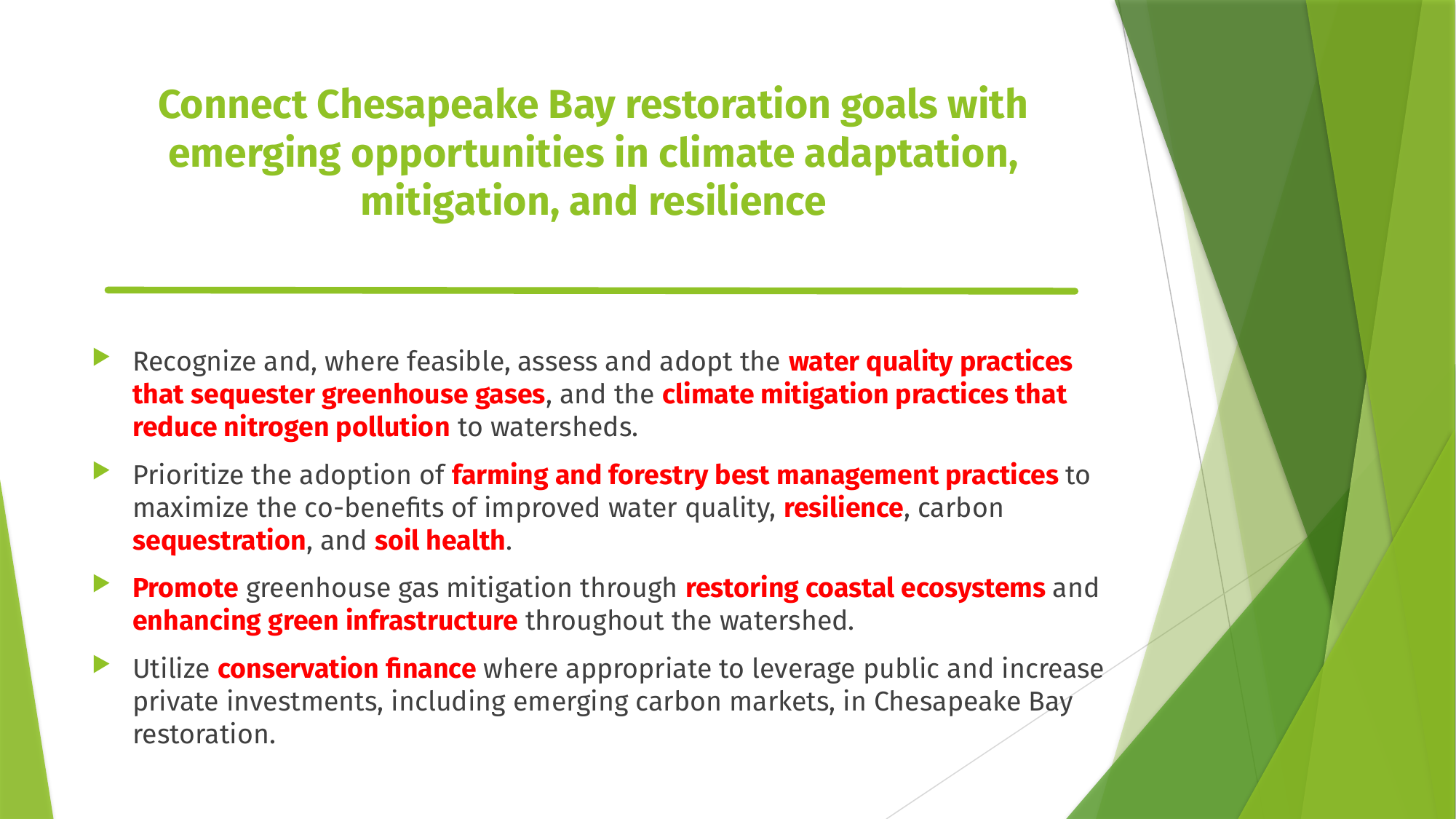

# Connect Chesapeake Bay restoration goals with emerging opportunities in climate adaptation, mitigation, and resilience

Recognize and, where feasible, assess and adopt the water quality practices that sequester greenhouse gases, and the climate mitigation practices that reduce nitrogen pollution to watersheds.
Prioritize the adoption of farming and forestry best management practices to maximize the co-benefits of improved water quality, resilience, carbon sequestration, and soil health.
Promote greenhouse gas mitigation through restoring coastal ecosystems and enhancing green infrastructure throughout the watershed.
Utilize conservation finance where appropriate to leverage public and increase private investments, including emerging carbon markets, in Chesapeake Bay restoration.